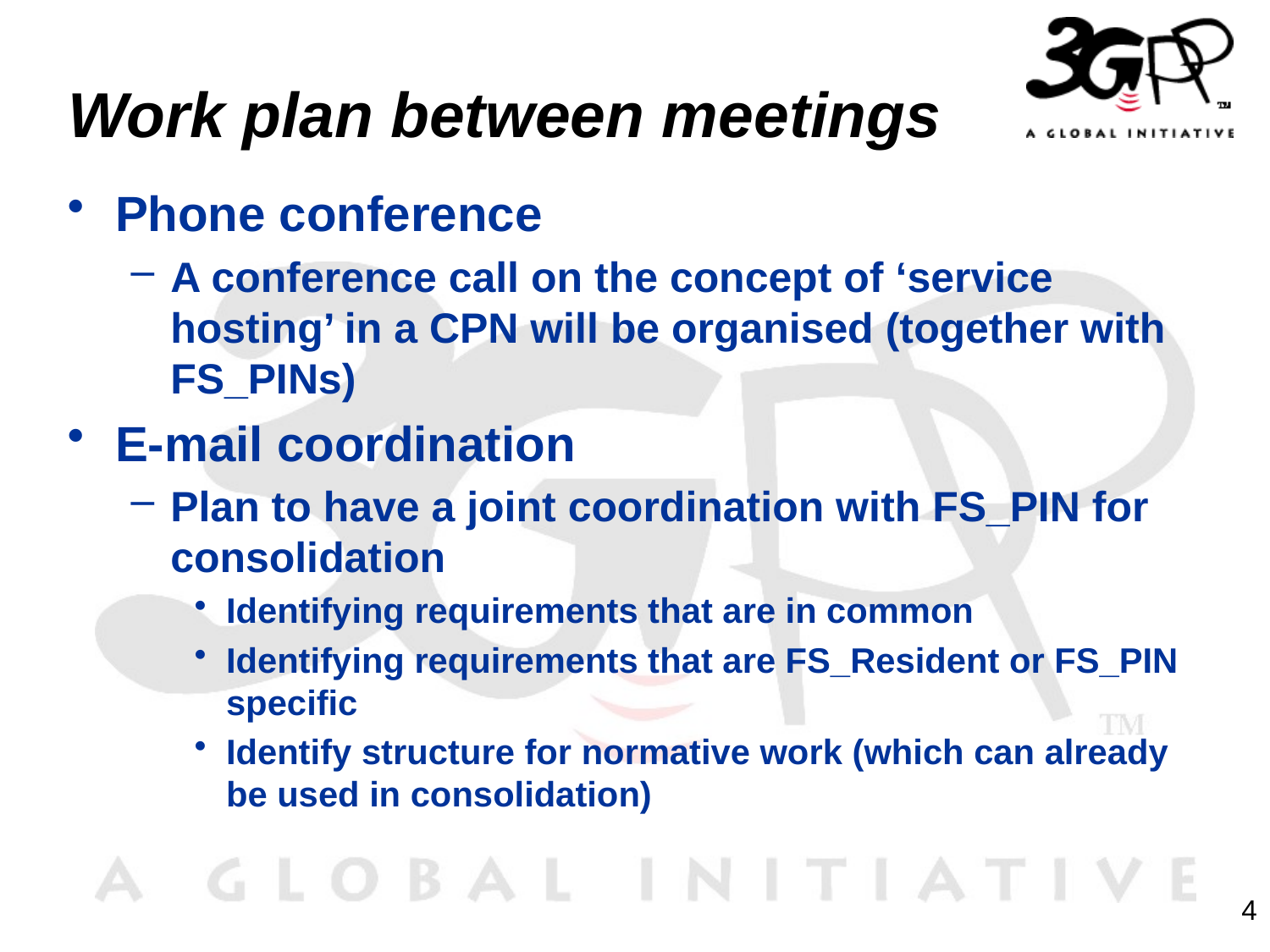

# Work plan between meetings
Phone conference
A conference call on the concept of ‘service hosting’ in a CPN will be organised (together with FS_PINs)
E-mail coordination
Plan to have a joint coordination with FS_PIN for consolidation
Identifying requirements that are in common
Identifying requirements that are FS_Resident or FS_PIN specific
Identify structure for normative work (which can already be used in consolidation)

4